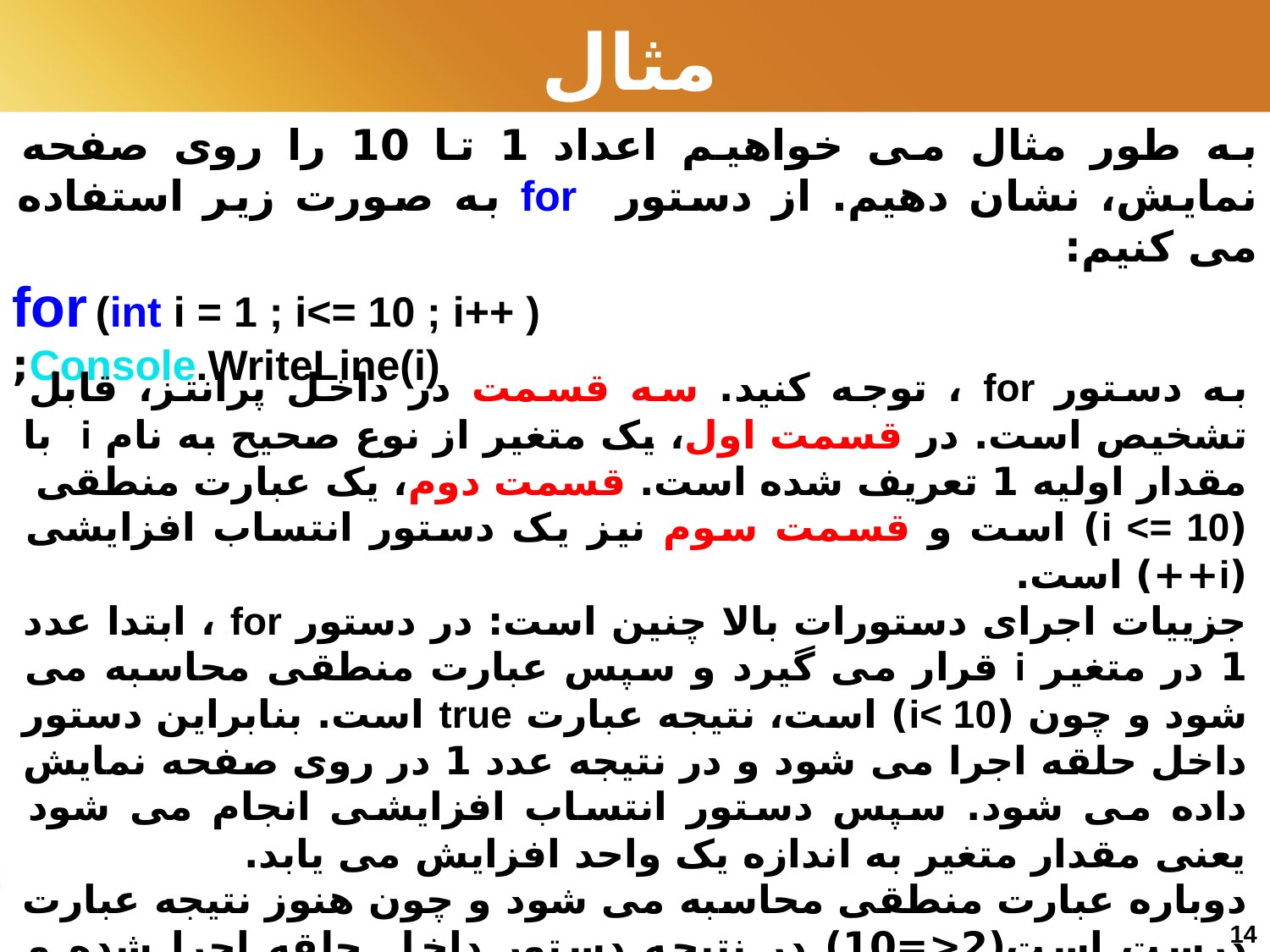

# مثال
به طور مثال می خواهیم اعداد 1 تا 10 را روی صفحه نمایش، نشان دهیم. از دستور  for به صورت زیر استفاده می کنیم:
for (int i = 1 ; i<= 10 ; i++ )
    Console.WriteLine(i);
به دستور for ، توجه کنید. سه قسمت در داخل پرانتز، قابل تشخیص است. در قسمت اول، یک متغیر از نوع صحیح به نام i  با مقدار اولیه 1 تعریف شده است. قسمت دوم، یک عبارت منطقی  (i <= 10) است و قسمت سوم نیز یک دستور انتساب افزایشی (i++) است.
جزییات اجرای دستورات بالا چنین است: در دستور for ، ابتدا عدد 1 در متغیر i قرار می گیرد و سپس عبارت منطقی محاسبه می شود و چون (i< 10) است، نتیجه عبارت true است. بنابراین دستور داخل حلقه اجرا می شود و در نتیجه عدد 1 در روی صفحه نمایش داده می شود. سپس دستور انتساب افزایشی انجام می شود یعنی مقدار متغیر به اندازه یک واحد افزایش می یابد.
دوباره عبارت منطقی محاسبه می شود و چون هنوز نتیجه عبارت درست است(2<=10) در نتیجه دستور داخل حلقه اجرا شده و عدد 2 بر روی صفحه نشان داده می شود. این عملیات تکرار می شود تا زمانی که نتیجه عبارت نادرست شود یعنی (11<=10) که در این صورت حلقه قطع می شود. بنابراین اعداد 1 تا 10 روی صفحه نمایش، نشان داده می شود.
14